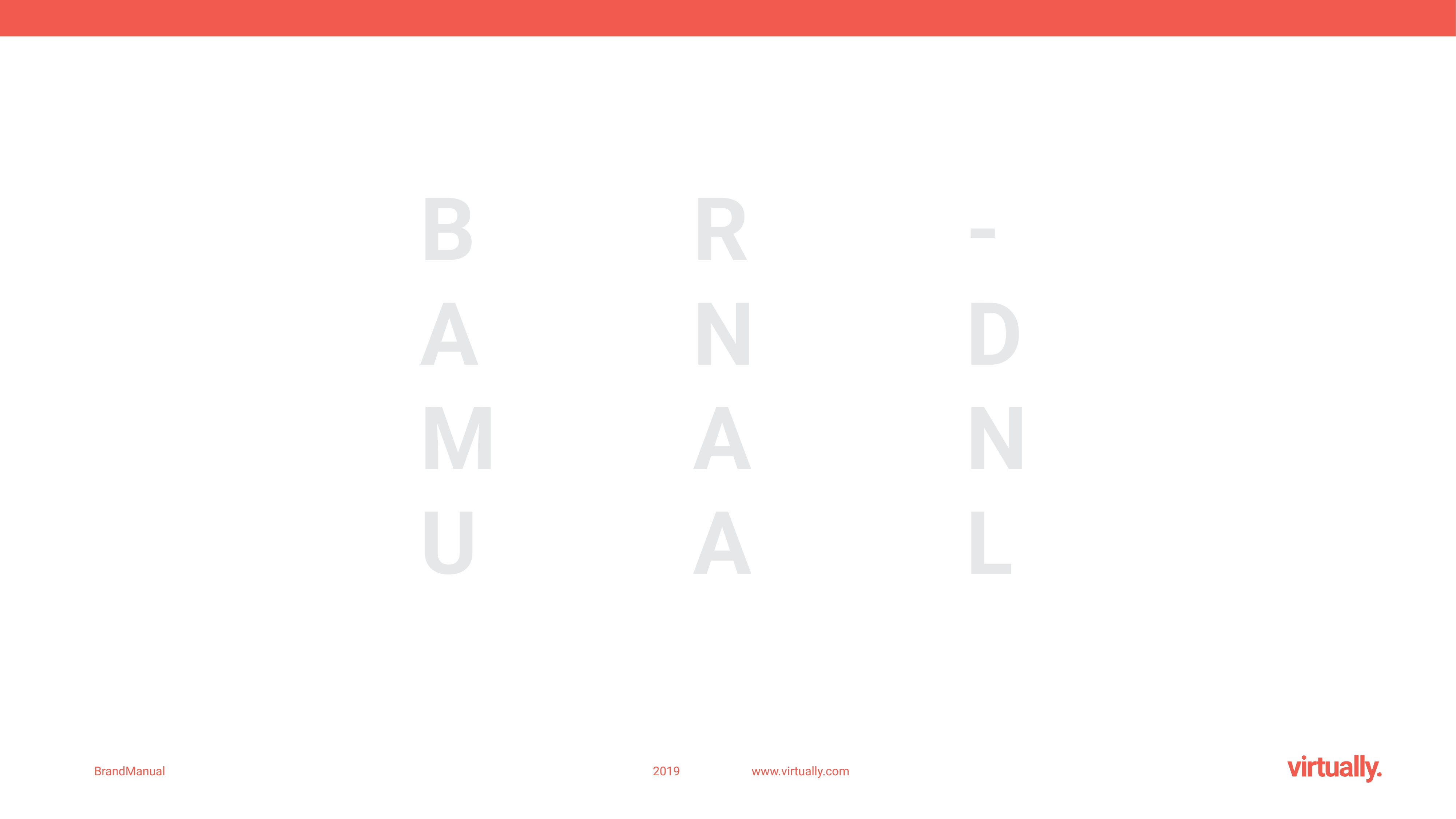

B				R				-
A				N				D
M				A				N
U				A				L

BrandManual
2019
www.virtually.com